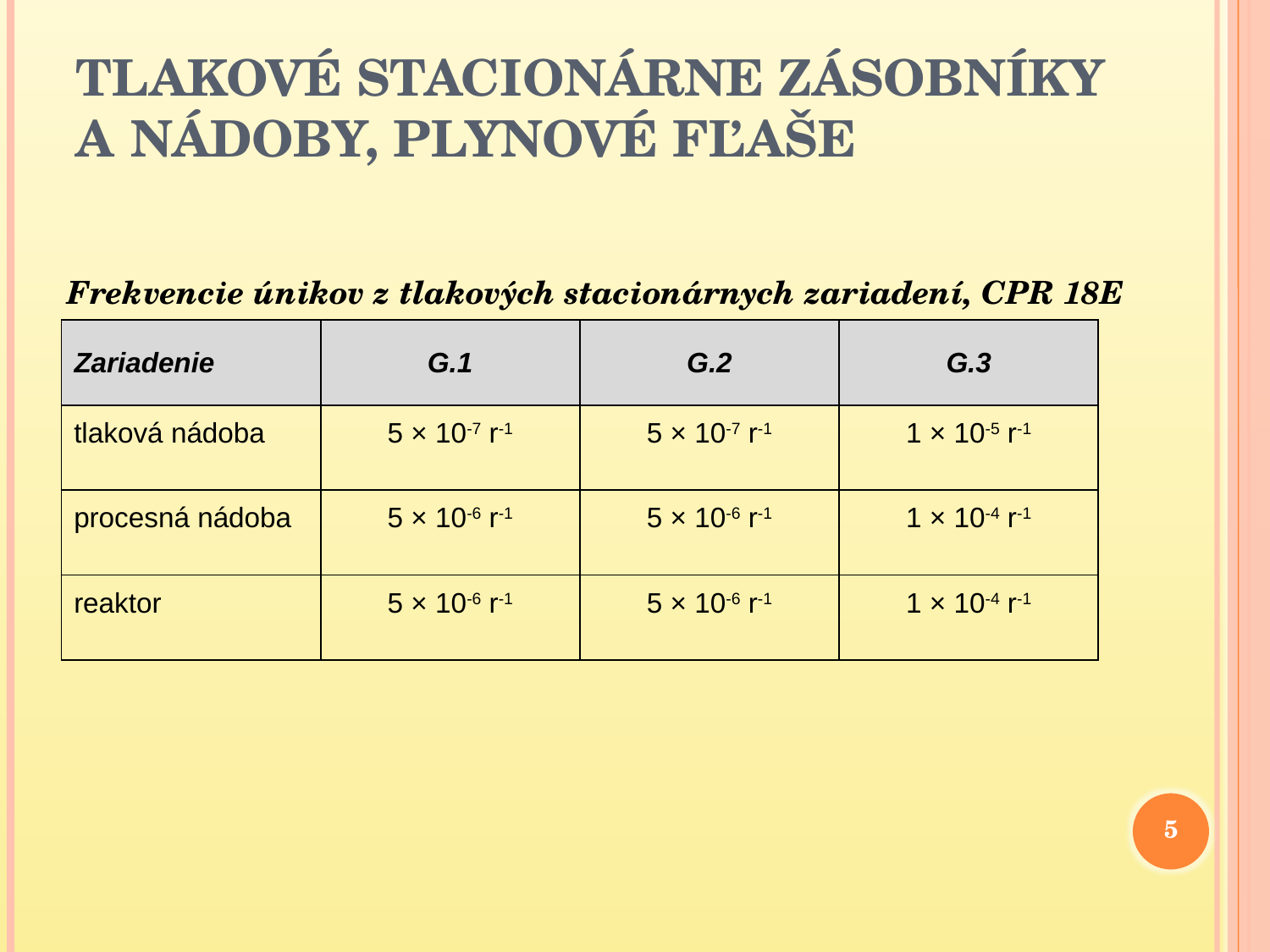

# Tlakové stacionárne zásobníky a nádoby, plynové fľaše
Frekvencie únikov z tlakových stacionárnych zariadení, CPR 18E
| Zariadenie | G.1 | G.2 | G.3 |
| --- | --- | --- | --- |
| tlaková nádoba | 5 × 10-7 r-1 | 5 × 10-7 r-1 | 1 × 10-5 r-1 |
| procesná nádoba | 5 × 10-6 r-1 | 5 × 10-6 r-1 | 1 × 10-4 r-1 |
| reaktor | 5 × 10-6 r-1 | 5 × 10-6 r-1 | 1 × 10-4 r-1 |
5